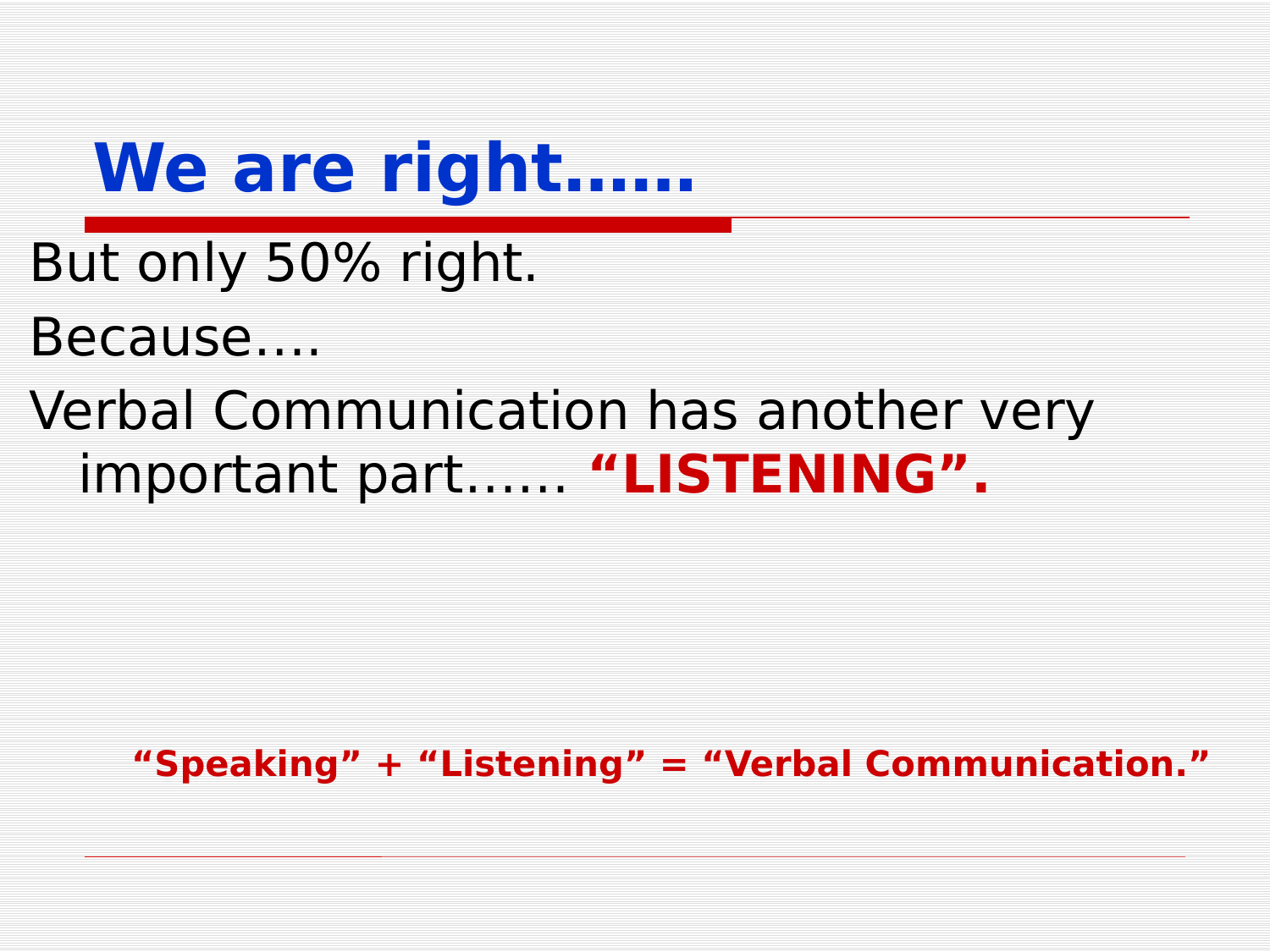

# We are right……
 But only 50% right.
 Because….
 Verbal Communication has another very important part…… “LISTENING”.

        “Speaking” + “Listening” = “Verbal Communication.”